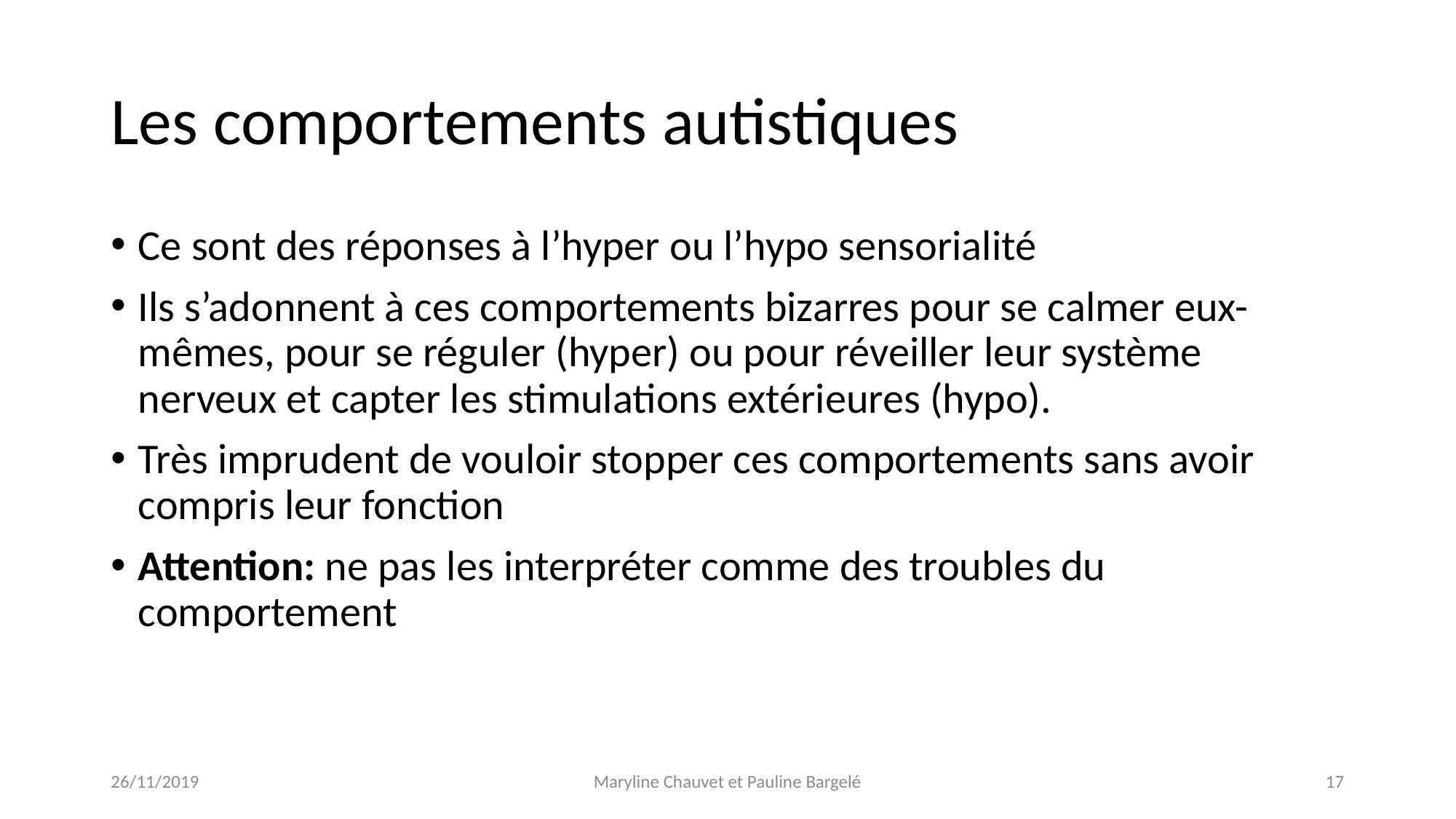

# Les comportements autistiques
Ce sont des réponses à l’hyper ou l’hypo sensorialité
Ils s’adonnent à ces comportements bizarres pour se calmer eux-mêmes, pour se réguler (hyper) ou pour réveiller leur système nerveux et capter les stimulations extérieures (hypo).
Très imprudent de vouloir stopper ces comportements sans avoir compris leur fonction
Attention: ne pas les interpréter comme des troubles du comportement

26/11/2019
Maryline Chauvet et Pauline Bargelé
17